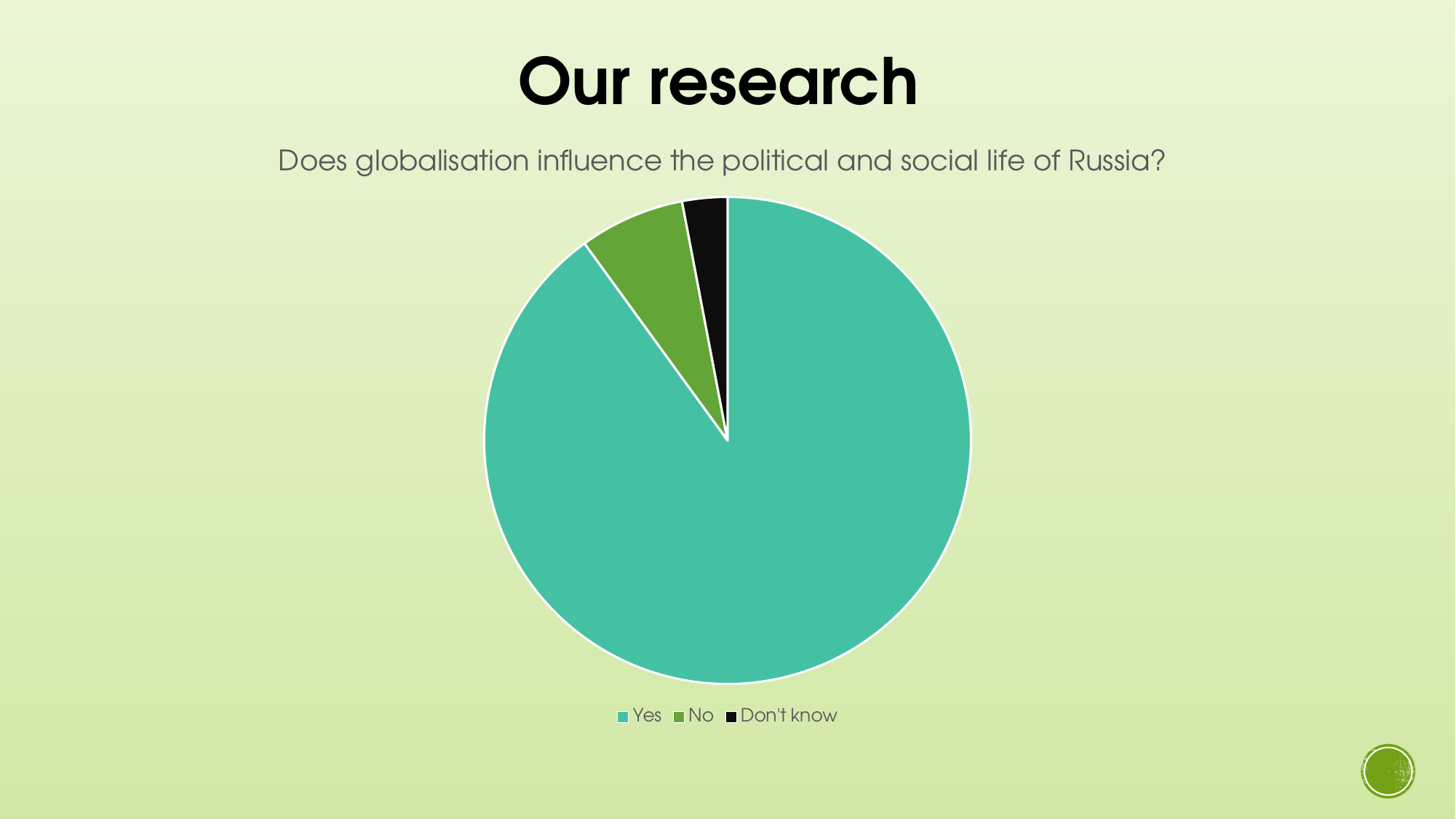

# Our research

### Chart:

| Category | Does globalisation influence the political and social life of Russia?  |
|---|---|
| Yes | 90.0 |
| No | 7.0 |
| Don't know | 3.0 |